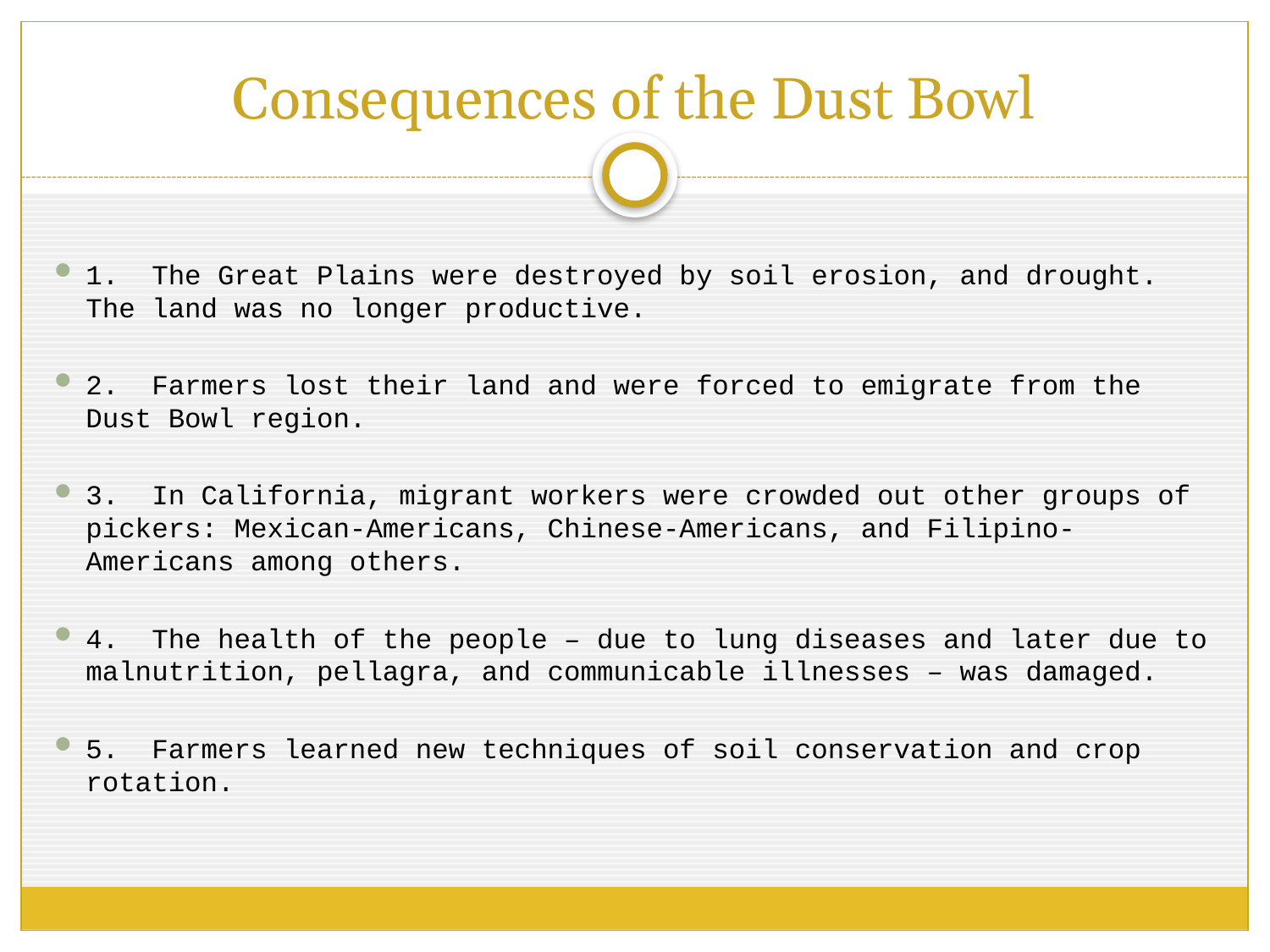

# Consequences of the Dust Bowl

1.  The Great Plains were destroyed by soil erosion, and drought.  The land was no longer productive.

2.  Farmers lost their land and were forced to emigrate from the Dust Bowl region.

3.  In California, migrant workers were crowded out other groups of pickers: Mexican-Americans, Chinese-Americans, and Filipino-Americans among others.

4.  The health of the people – due to lung diseases and later due to malnutrition, pellagra, and communicable illnesses – was damaged.

5.  Farmers learned new techniques of soil conservation and crop rotation.